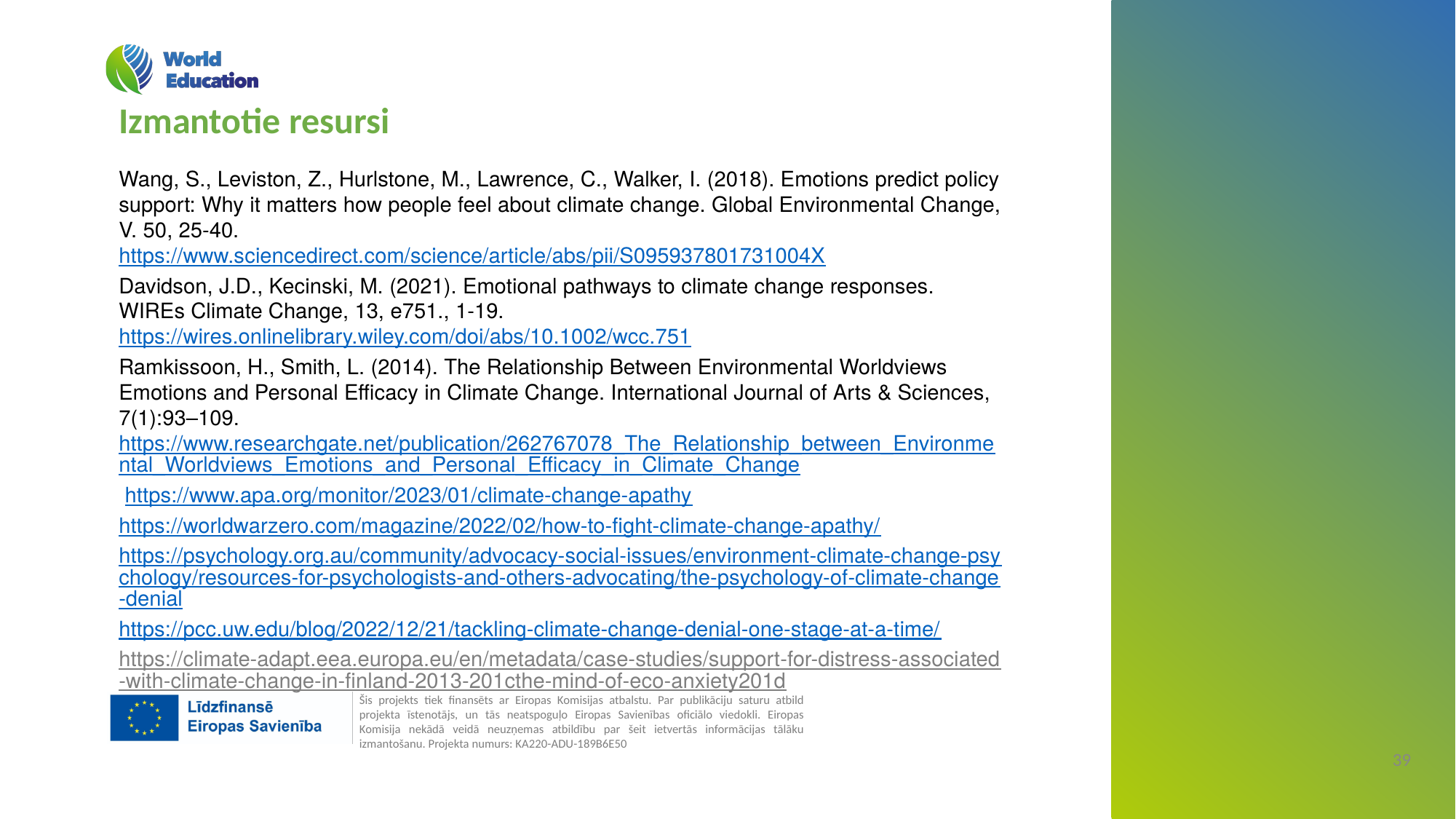

Izmantotie resursi

Wang, S., Leviston, Z., Hurlstone, M., Lawrence, C., Walker, I. (2018). Emotions predict policy support: Why it matters how people feel about climate change. Global Environmental Change, V. 50, 25-40.
https://www.sciencedirect.com/science/article/abs/pii/S095937801731004X
Davidson, J.D., Kecinski, M. (2021). Emotional pathways to climate change responses. WIREs Climate Change, 13, e751., 1-19.
https://wires.onlinelibrary.wiley.com/doi/abs/10.1002/wcc.751
Ramkissoon, H., Smith, L. (2014). The Relationship Between Environmental Worldviews Emotions and Personal Efficacy in Climate Change. International Journal of Arts & Sciences, 7(1):93–109.
https://www.researchgate.net/publication/262767078_The_Relationship_between_Environmental_Worldviews_Emotions_and_Personal_Efficacy_in_Climate_Change
 https://www.apa.org/monitor/2023/01/climate-change-apathy
https://worldwarzero.com/magazine/2022/02/how-to-fight-climate-change-apathy/
https://psychology.org.au/community/advocacy-social-issues/environment-climate-change-psychology/resources-for-psychologists-and-others-advocating/the-psychology-of-climate-change-denial
https://pcc.uw.edu/blog/2022/12/21/tackling-climate-change-denial-one-stage-at-a-time/
https://climate-adapt.eea.europa.eu/en/metadata/case-studies/support-for-distress-associated-with-climate-change-in-finland-2013-201cthe-mind-of-eco-anxiety201d

39